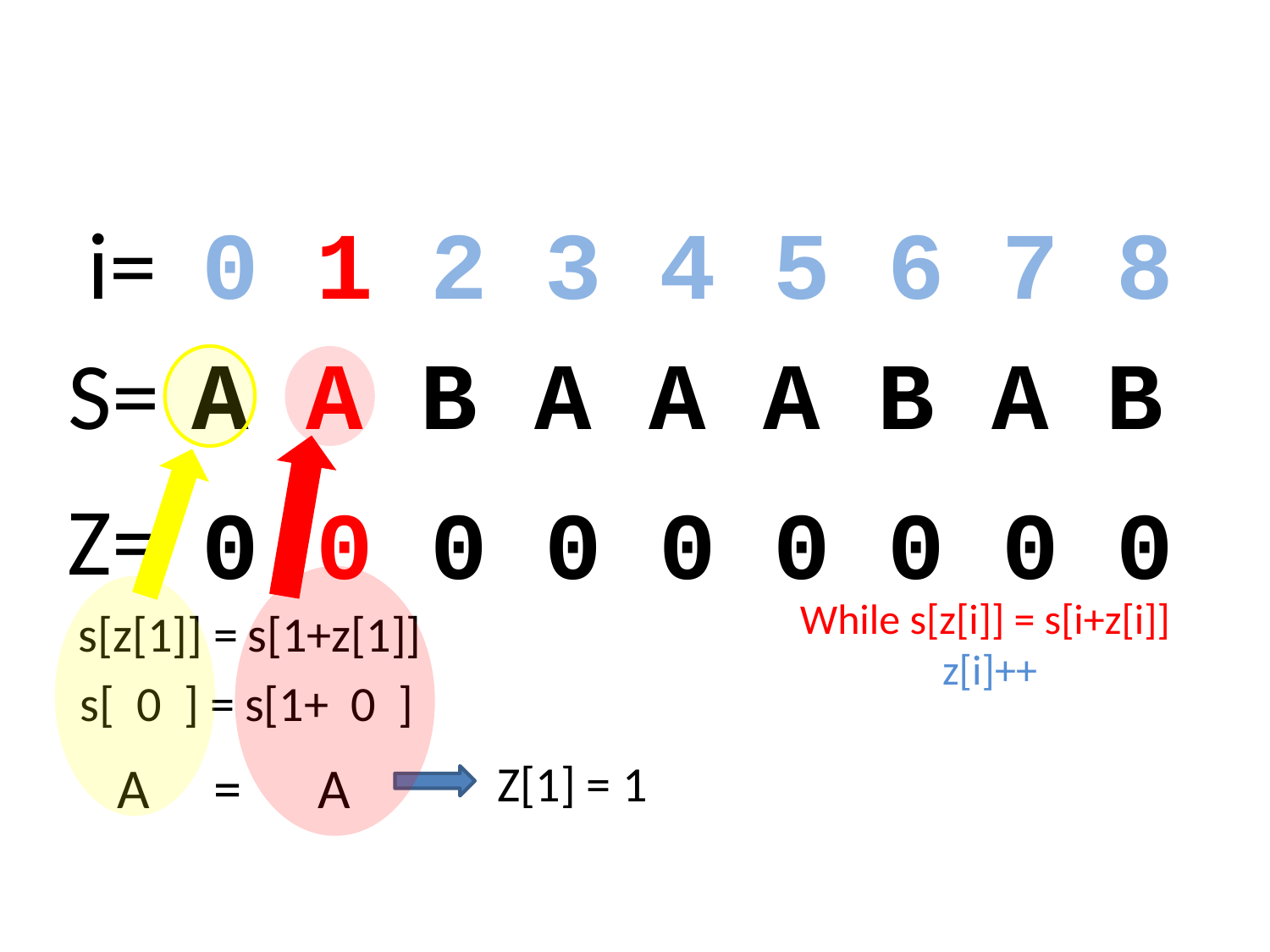

i=
0 1 2 3 4 5 6 7 8
S=
A A B A A A B A B

Z=
0 0 0 0 0 0 0 0 0

While s[z[i]] = s[i+z[i]]
z[i]++
s[z[1]] = s[1+z[1]]
s[  0  ] = s[1+  0  ]
А     =      А
Z[1] = 1